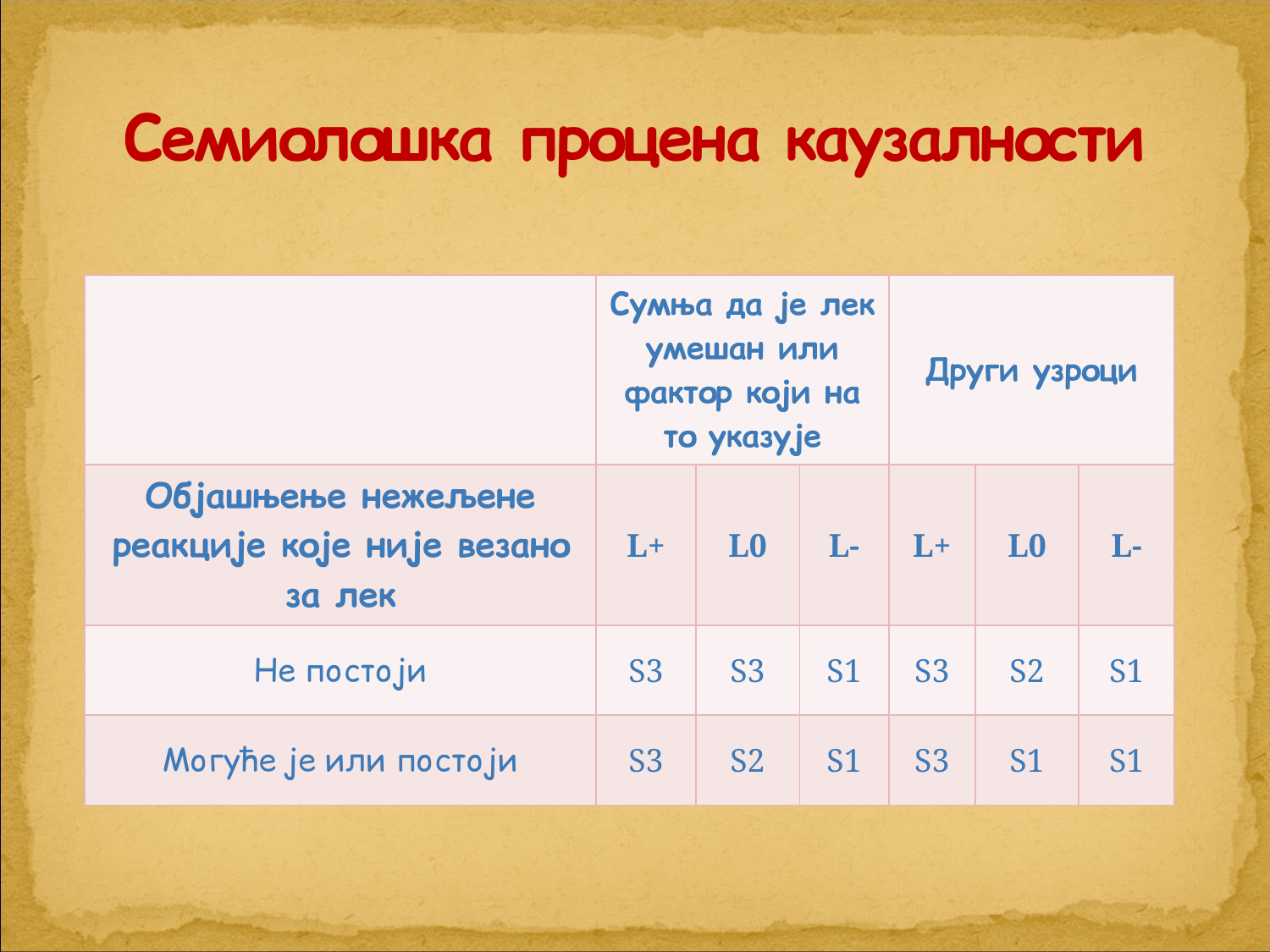

# Семиолошка процена каузалности
|  | Сумња да је лек умешан или фактор који на то указује |  |  | Други узроци |  |  |
| --- | --- | --- | --- | --- | --- | --- |
| Објашњење нежељене реакције које није везано за лек | L+ | L0 | L- | L+ | L0 | L- |
| Не постоји | S3 | S3 | S1 | S3 | S2 | S1 |
| Могуће је или постоји | S3 | S2 | S1 | S3 | S1 | S1 |